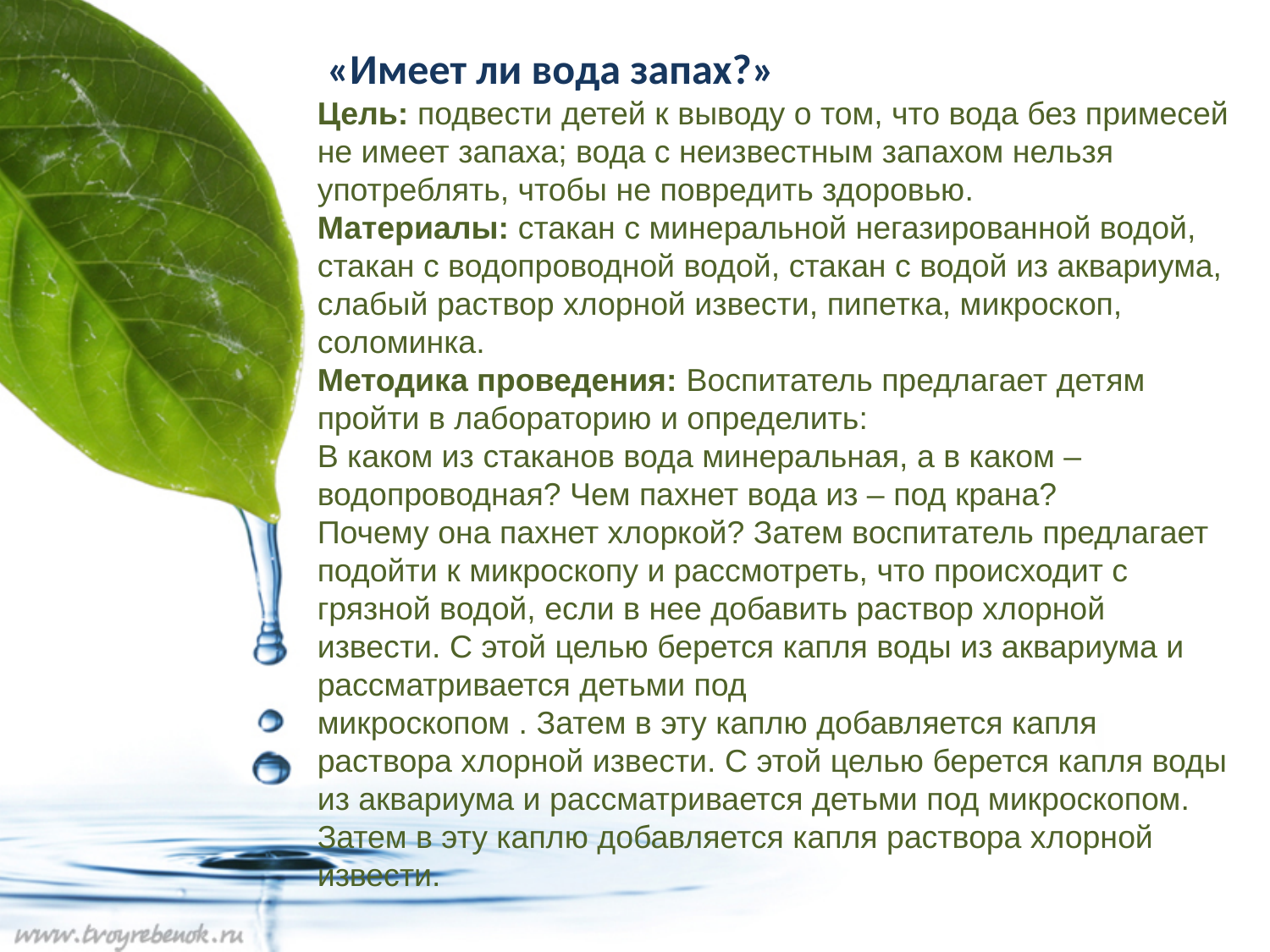

«Имеет ли вода запах?»
Цель: подвести детей к выводу о том, что вода без примесей не имеет запаха; вода с неизвестным запахом нельзя употреблять, чтобы не повредить здоровью.
Материалы: стакан с минеральной негазированной водой, стакан с водопроводной водой, стакан с водой из аквариума, слабый раствор хлорной извести, пипетка, микроскоп, соломинка.
Методика проведения: Воспитатель предлагает детям пройти в лабораторию и определить:
В каком из стаканов вода минеральная, а в каком – водопроводная? Чем пахнет вода из – под крана?
Почему она пахнет хлоркой? Затем воспитатель предлагает подойти к микроскопу и рассмотреть, что происходит с грязной водой, если в нее добавить раствор хлорной извести. С этой целью берется капля воды из аквариума и рассматривается детьми под
микроскопом . Затем в эту каплю добавляется капля раствора хлорной извести. С этой целью берется капля воды из аквариума и рассматривается детьми под микроскопом. Затем в эту каплю добавляется капля раствора хлорной извести.